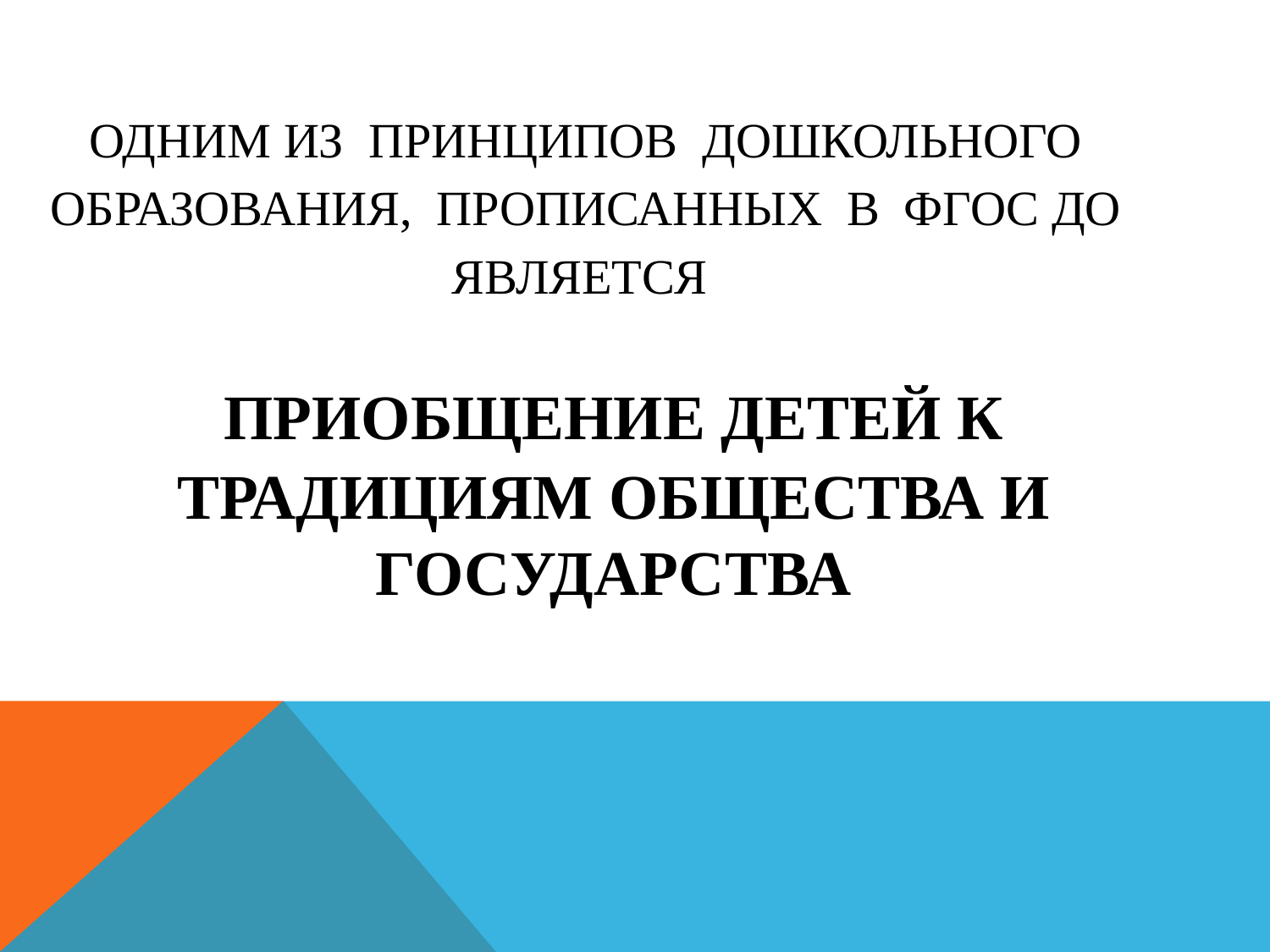

# Одним из  принципов  дошкольного образования,  прописанных  в  ФГОС ДО является
	ПРИОБЩЕНИЕ ДЕТЕЙ К ТРАДИЦИЯМ ОБЩЕСТВА И ГОСУДАРСТВА